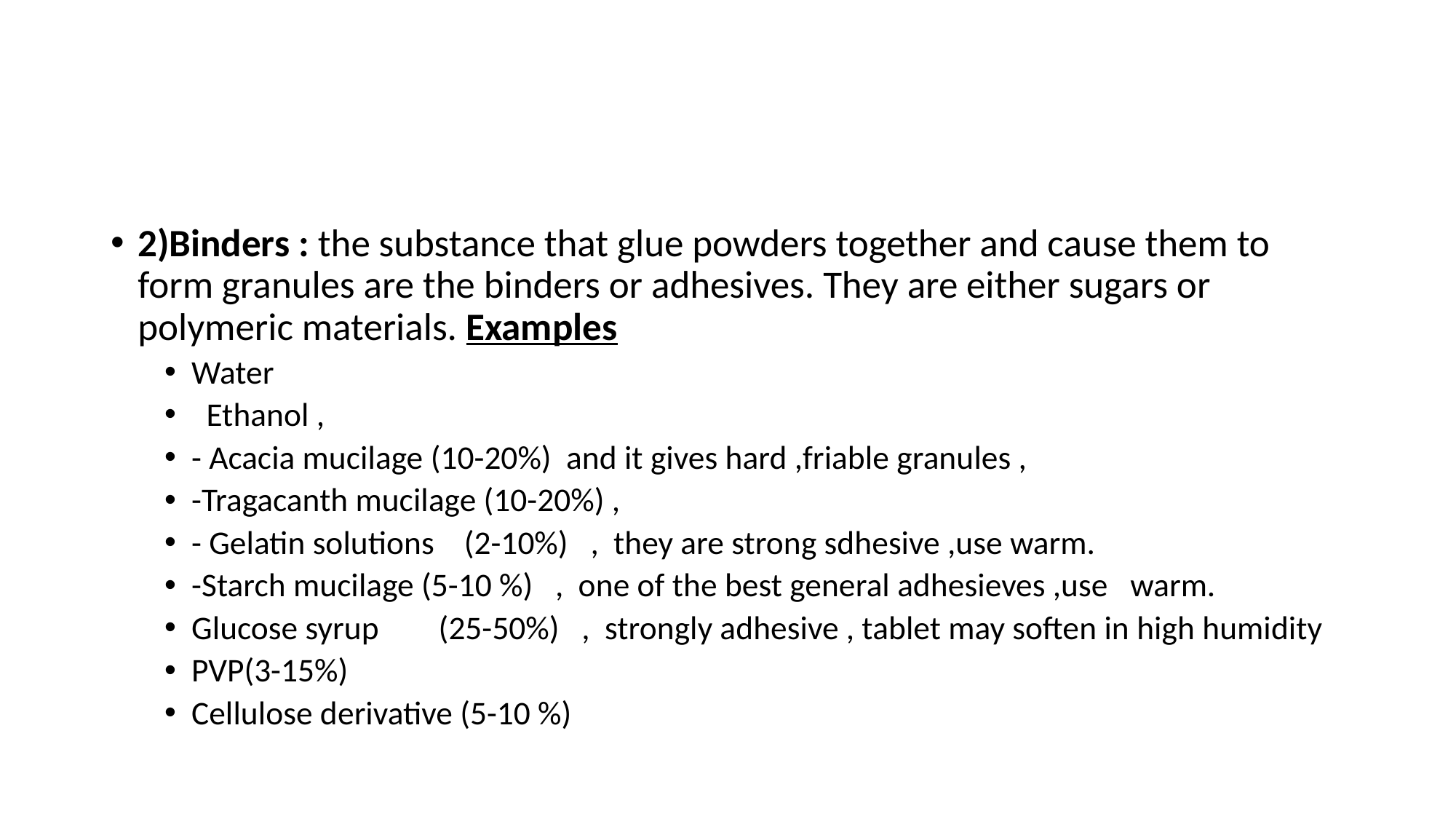

#
2)Binders : the substance that glue powders together and cause them to form granules are the binders or adhesives. They are either sugars or   polymeric materials. Examples
Water
  Ethanol ,
- Acacia mucilage (10-20%)  and it gives hard ,friable granules ,
-Tragacanth mucilage (10-20%) ,
- Gelatin solutions    (2-10%)   ,  they are strong sdhesive ,use warm.
-Starch mucilage (5-10 %)   ,  one of the best general adhesieves ,use   warm.
Glucose syrup        (25-50%)   ,  strongly adhesive , tablet may soften in high humidity
PVP(3-15%)
Cellulose derivative (5-10 %)